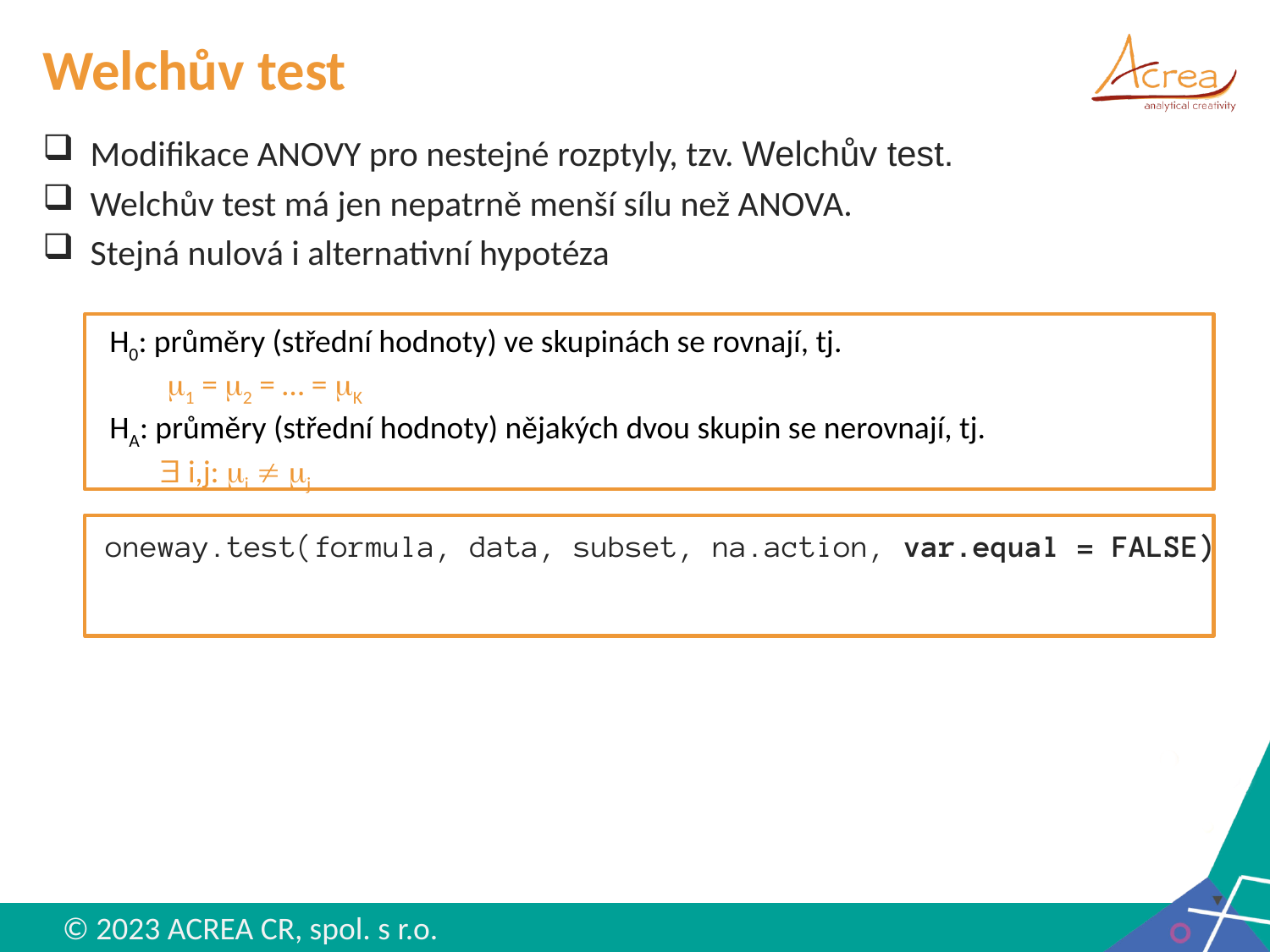

# Welchův test
Modifikace ANOVY pro nestejné rozptyly, tzv. Welchův test.
Welchův test má jen nepatrně menší sílu než ANOVA.
Stejná nulová i alternativní hypotéza

oneway.test(formula, data, subset, na.action, var.equal = FALSE)

H0: průměry (střední hodnoty) ve skupinách se rovnají, tj.
	        μ1 = μ2 = … = μK
HA: průměry (střední hodnoty) nějakých dvou skupin se nerovnají, tj.
	       ∃ i,j: μi ≠ μj